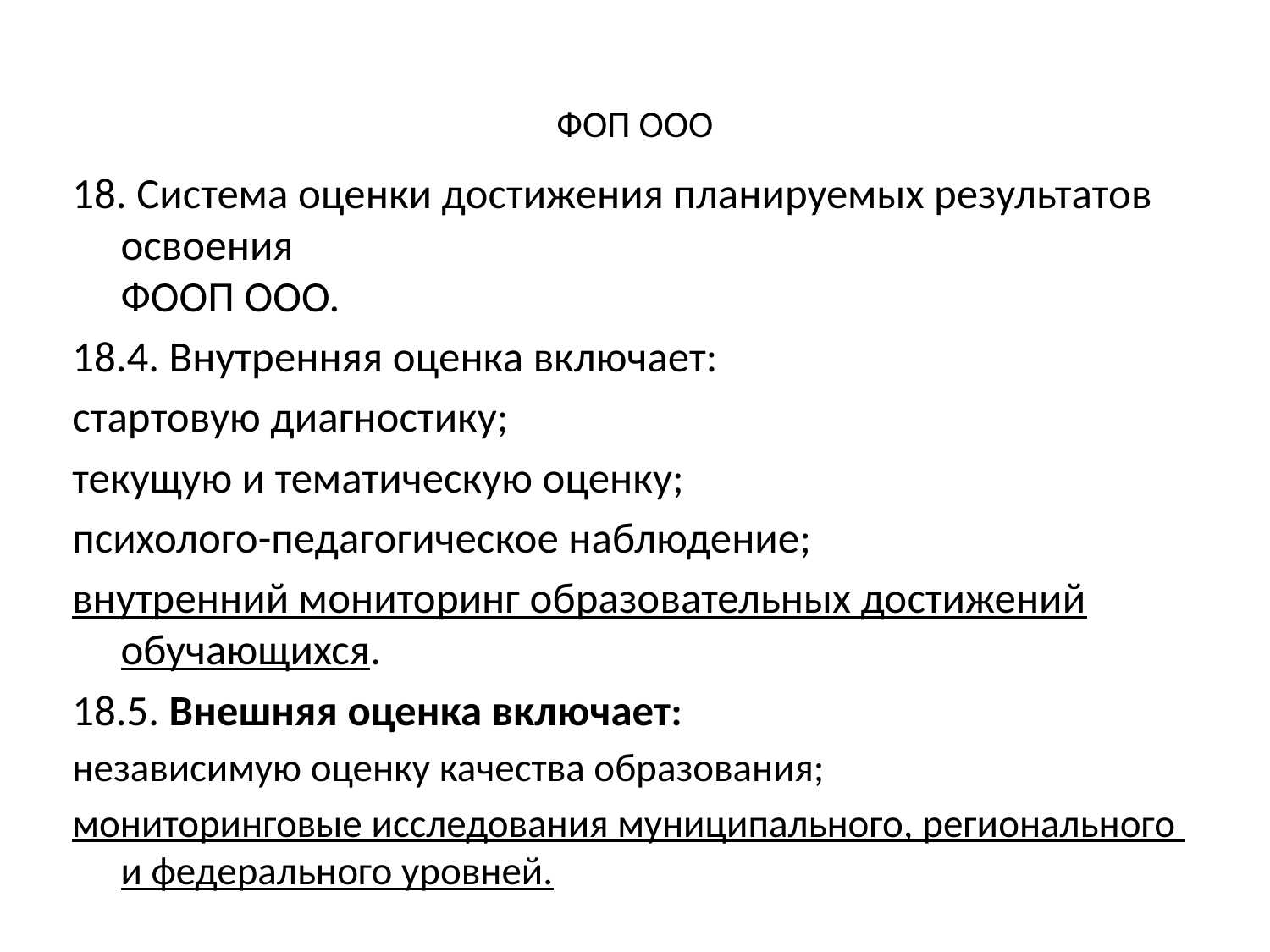

# ФОП ООО
18. Система оценки достижения планируемых результатов освоения
ФООП ООО.
18.4. Внутренняя оценка включает:
стартовую диагностику;
текущую и тематическую оценку;
психолого-педагогическое наблюдение;
внутренний мониторинг образовательных достижений обучающихся.
18.5. Внешняя оценка включает:
независимую оценку качества образования;
мониторинговые исследования муниципального, регионального
и федерального уровней.